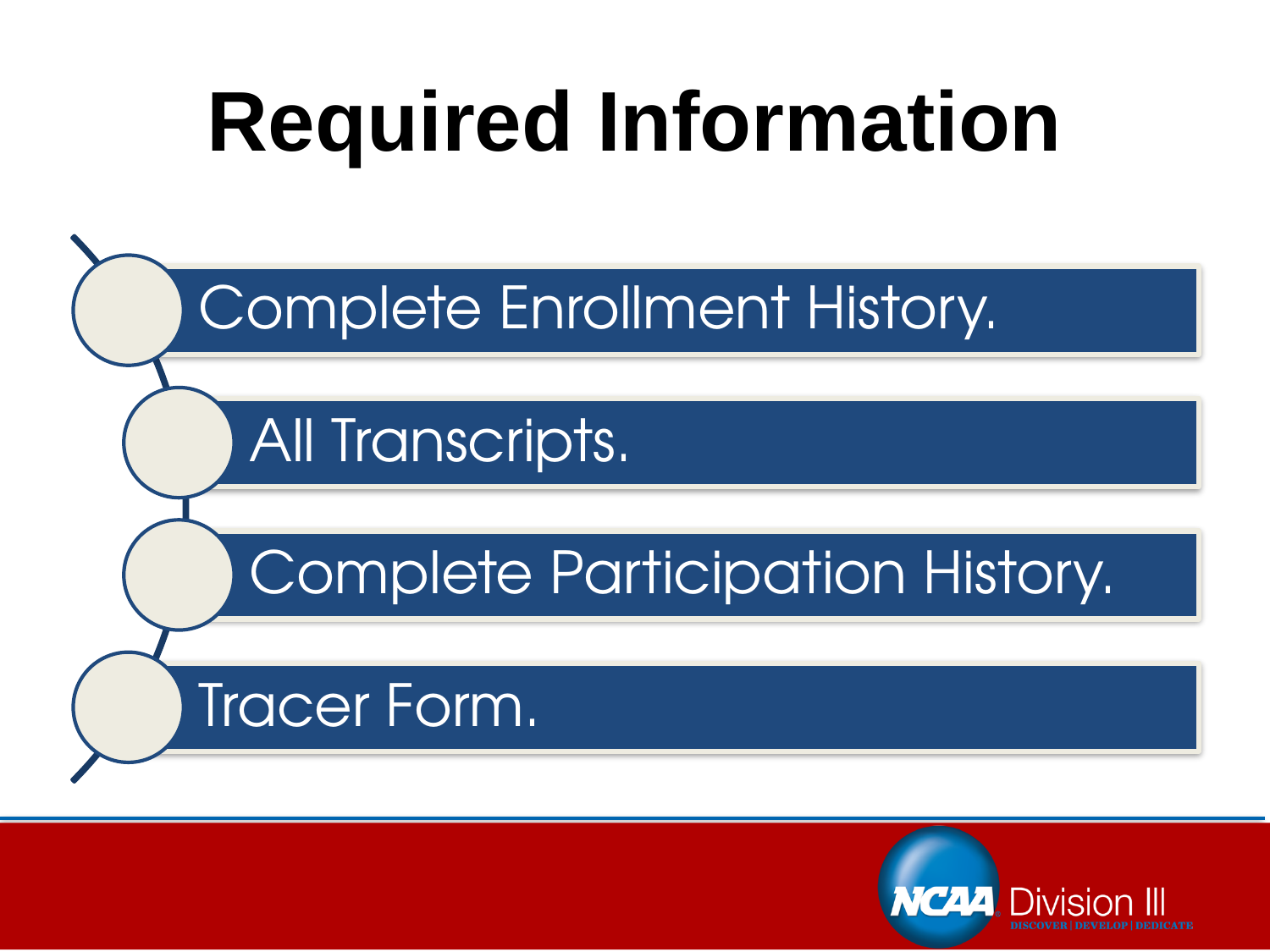

# Required Information
Complete Enrollment History.
All Transcripts.
Complete Participation History.
Tracer Form.